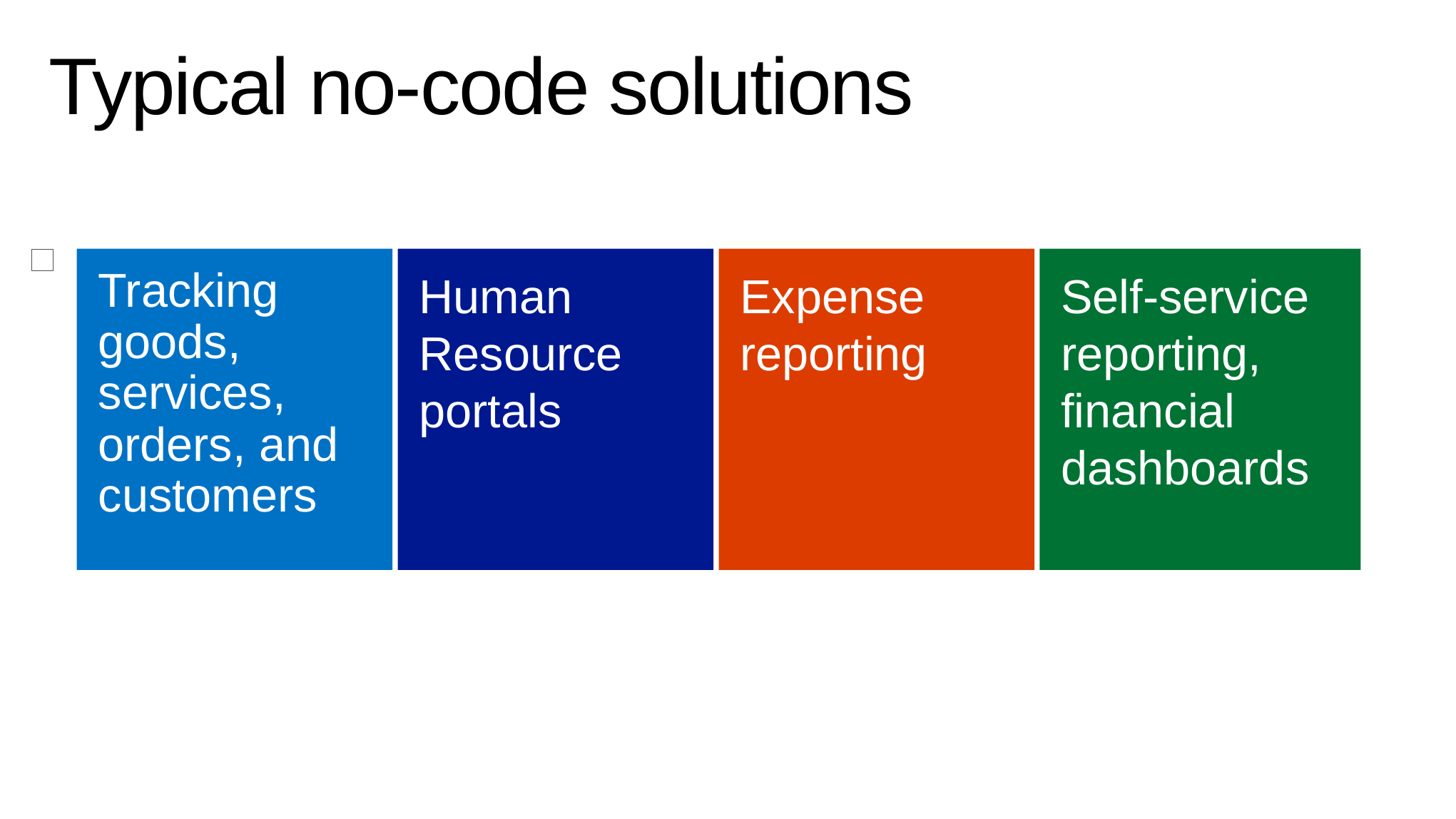

# Typical no-code solutions

Tracking goods, services, orders, and customers
Human Resource portals
Expense reporting
Self-service reporting, financial dashboards